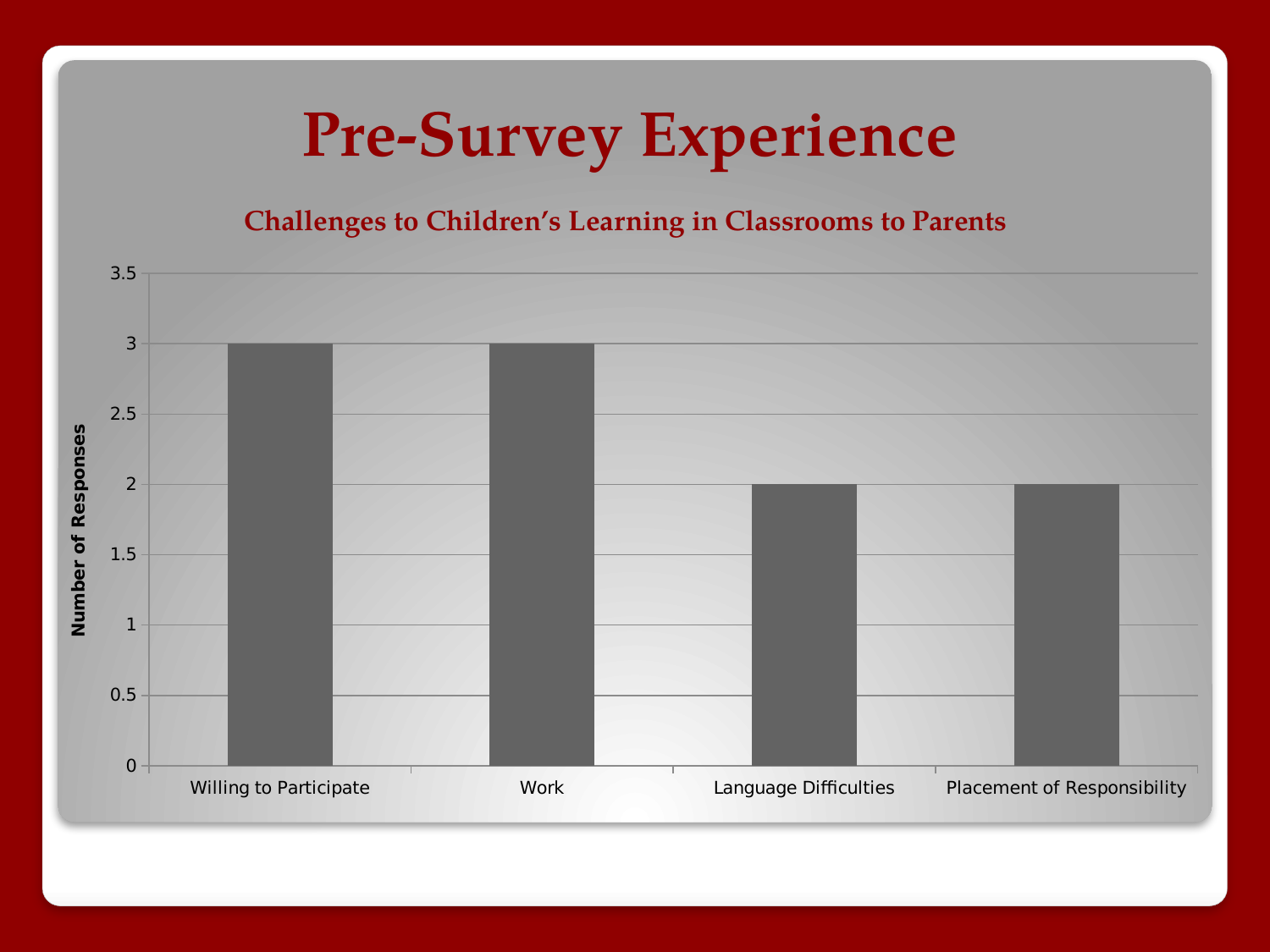

Pre-Survey Experience
Challenges to Children’s Learning in Classrooms to Parents

### Chart

| Category |  |
|---|---|
| Willing to Participate | 3.0 |
| Work | 3.0 |
| Language Difficulties | 2.0 |
| Placement of Responsibility | 2.0 |